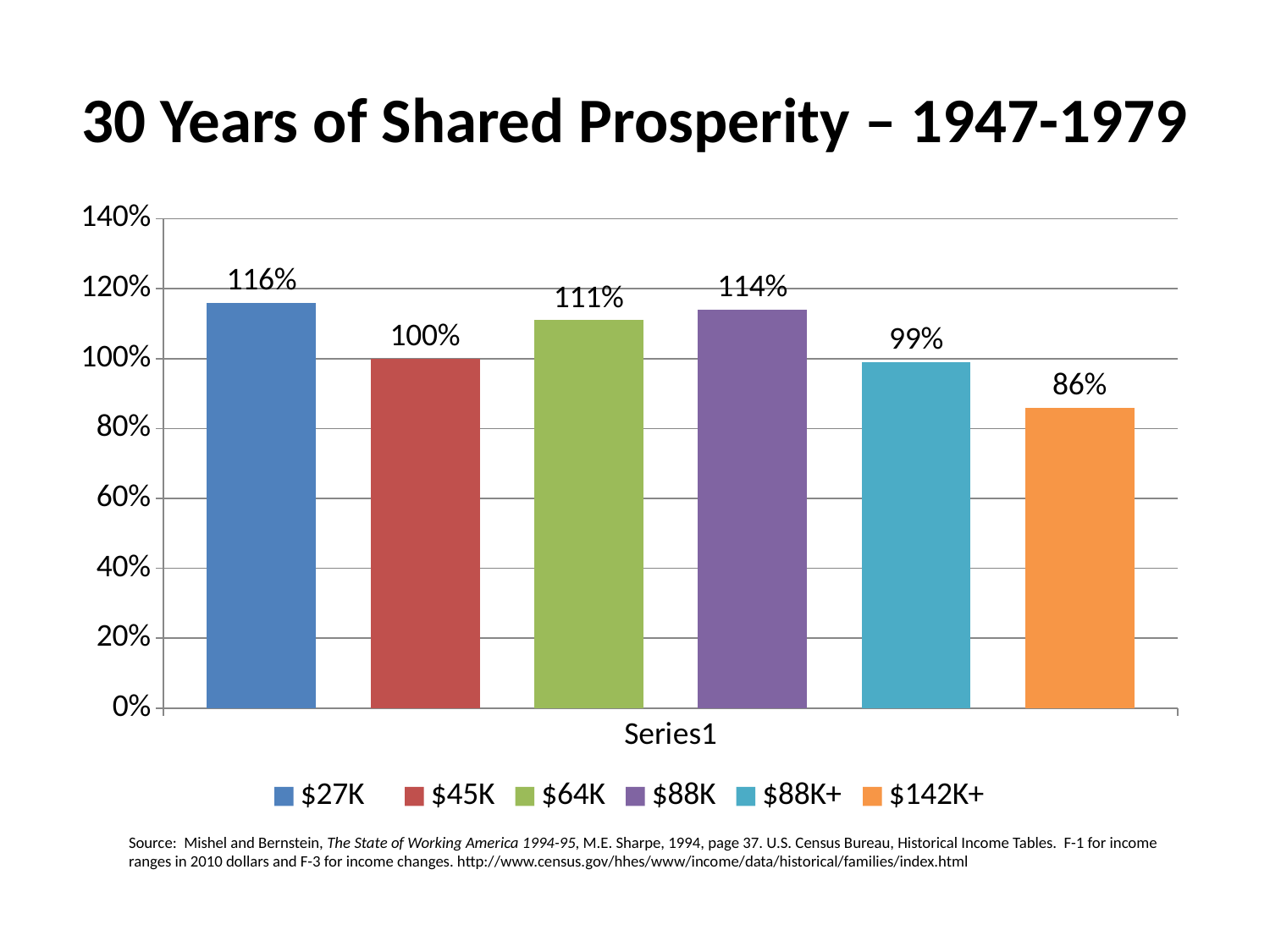

# 30 Years of Shared Prosperity – 1947-1979

### Chart

| Category | $27K    | $45K | $64K | $88K | $88K+ | $142K+ |
|---|---|---|---|---|---|---|
|  | 1.16 | 1.0 | 1.11 | 1.14 | 0.99 | 0.86 |
Source:  Mishel and Bernstein, The State of Working America 1994-95, M.E. Sharpe, 1994, page 37. U.S. Census Bureau, Historical Income Tables.  F-1 for income ranges in 2010 dollars and F-3 for income changes. http://www.census.gov/hhes/www/income/data/historical/families/index.html